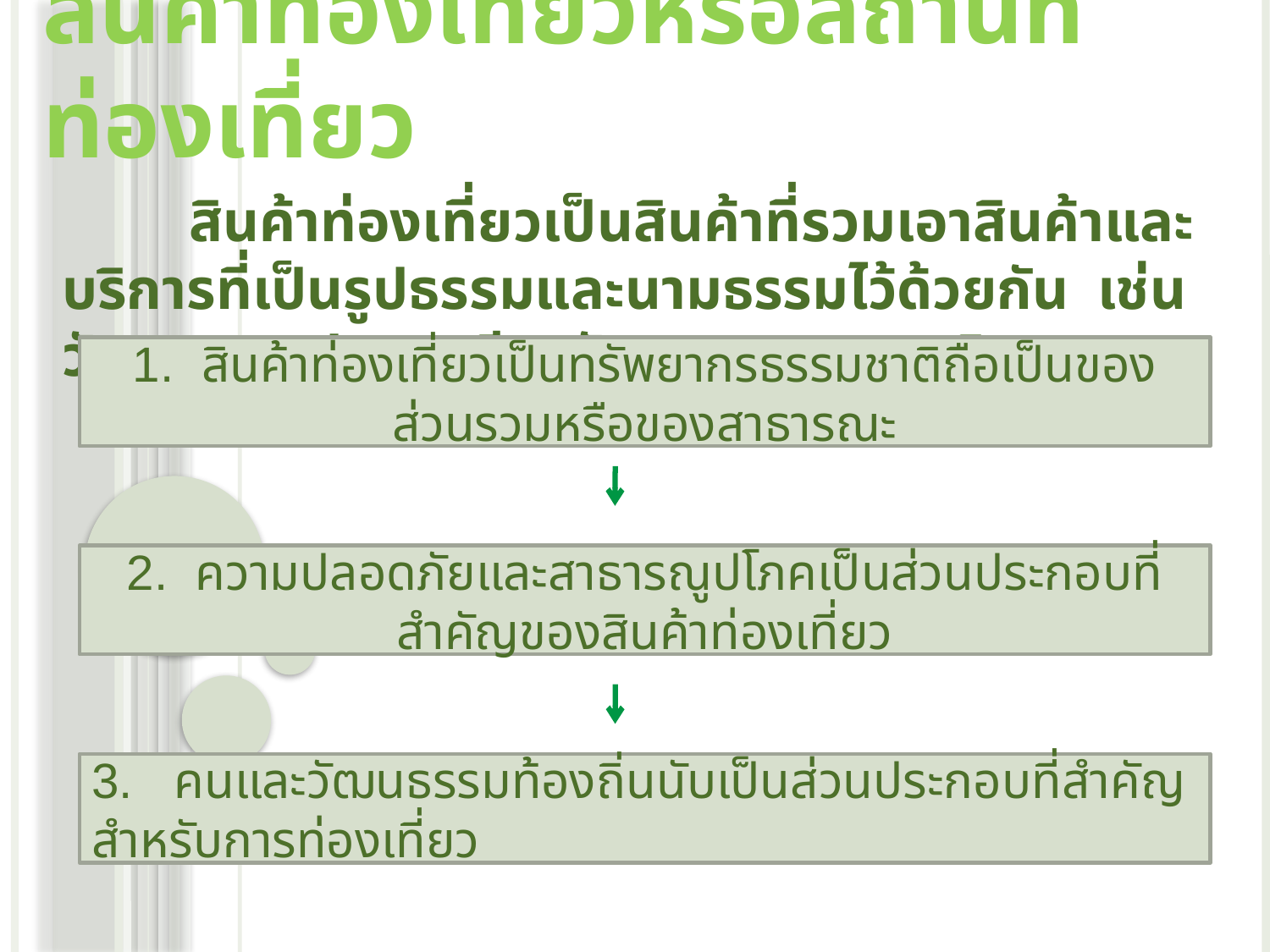

# สินค้าท่องเที่ยวหรือสถานที่ท่องเที่ยว
	สินค้าท่องเที่ยวเป็นสินค้าที่รวมเอาสินค้าและบริการที่เป็นรูปธรรมและนามธรรมไว้ด้วยกัน  เช่น  วัฒนธรรมประเพณี  ทรัพยากรธรรมชาติ

1.  สินค้าท่องเที่ยวเป็นทรัพยากรธรรมชาติถือเป็นของส่วนรวมหรือของสาธารณะ
2.  ความปลอดภัยและสาธารณูปโภคเป็นส่วนประกอบที่สำคัญของสินค้าท่องเที่ยว
3.   คนและวัฒนธรรมท้องถิ่นนับเป็นส่วนประกอบที่สำคัญสำหรับการท่องเที่ยว